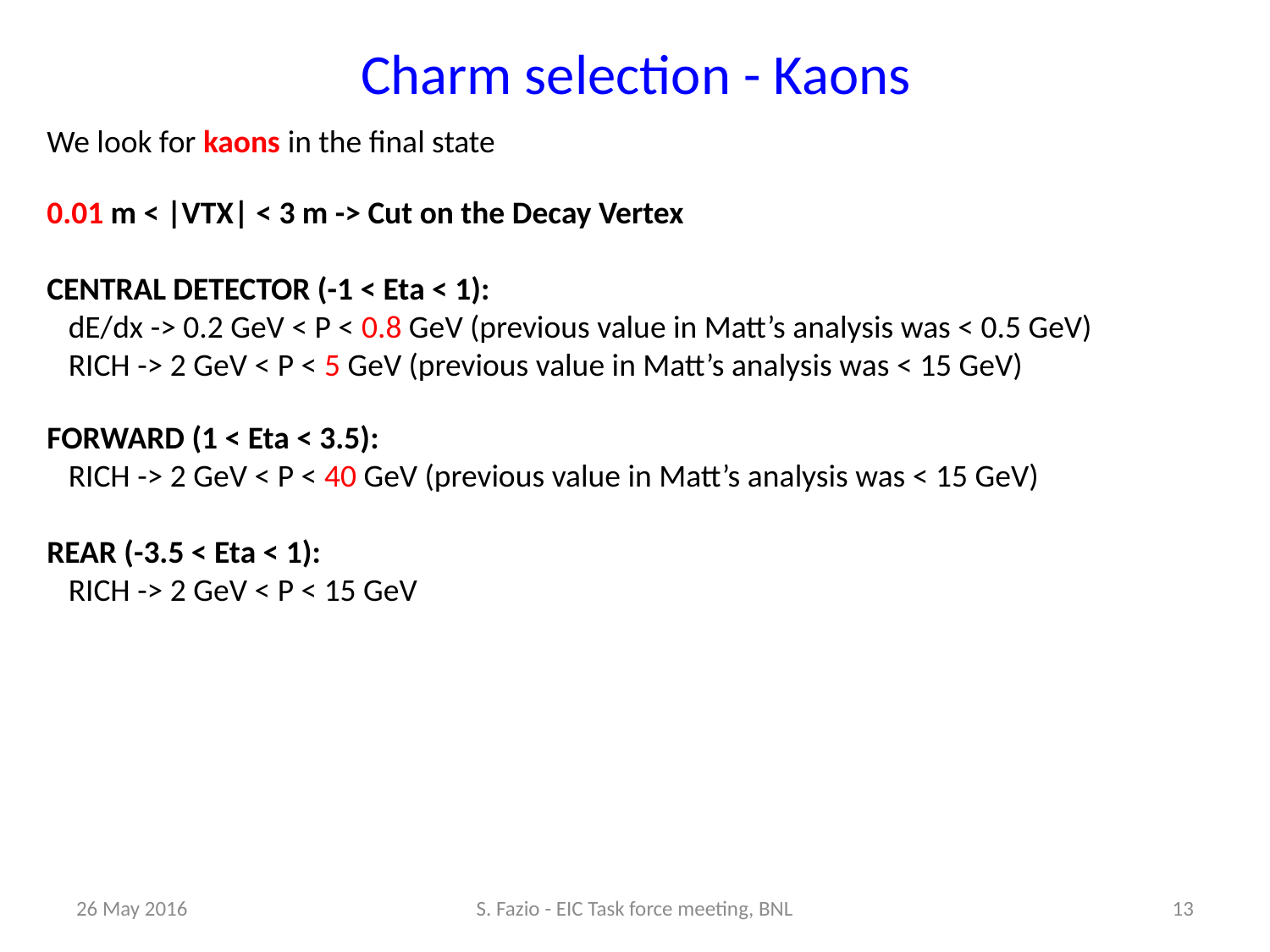

Charm selection - Kaons
We look for kaons in the final state

0.01 m < |VTX| < 3 m -> Cut on the Decay Vertex

CENTRAL DETECTOR (-1 < Eta < 1):
   dE/dx -> 0.2 GeV < P < 0.8 GeV (previous value in Matt’s analysis was < 0.5 GeV)
   RICH -> 2 GeV < P < 5 GeV (previous value in Matt’s analysis was < 15 GeV)

FORWARD (1 < Eta < 3.5):
   RICH -> 2 GeV < P < 40 GeV (previous value in Matt’s analysis was < 15 GeV)

REAR (-3.5 < Eta < 1):
   RICH -> 2 GeV < P < 15 GeV
26 May 2016
S. Fazio - EIC Task force meeting, BNL
13